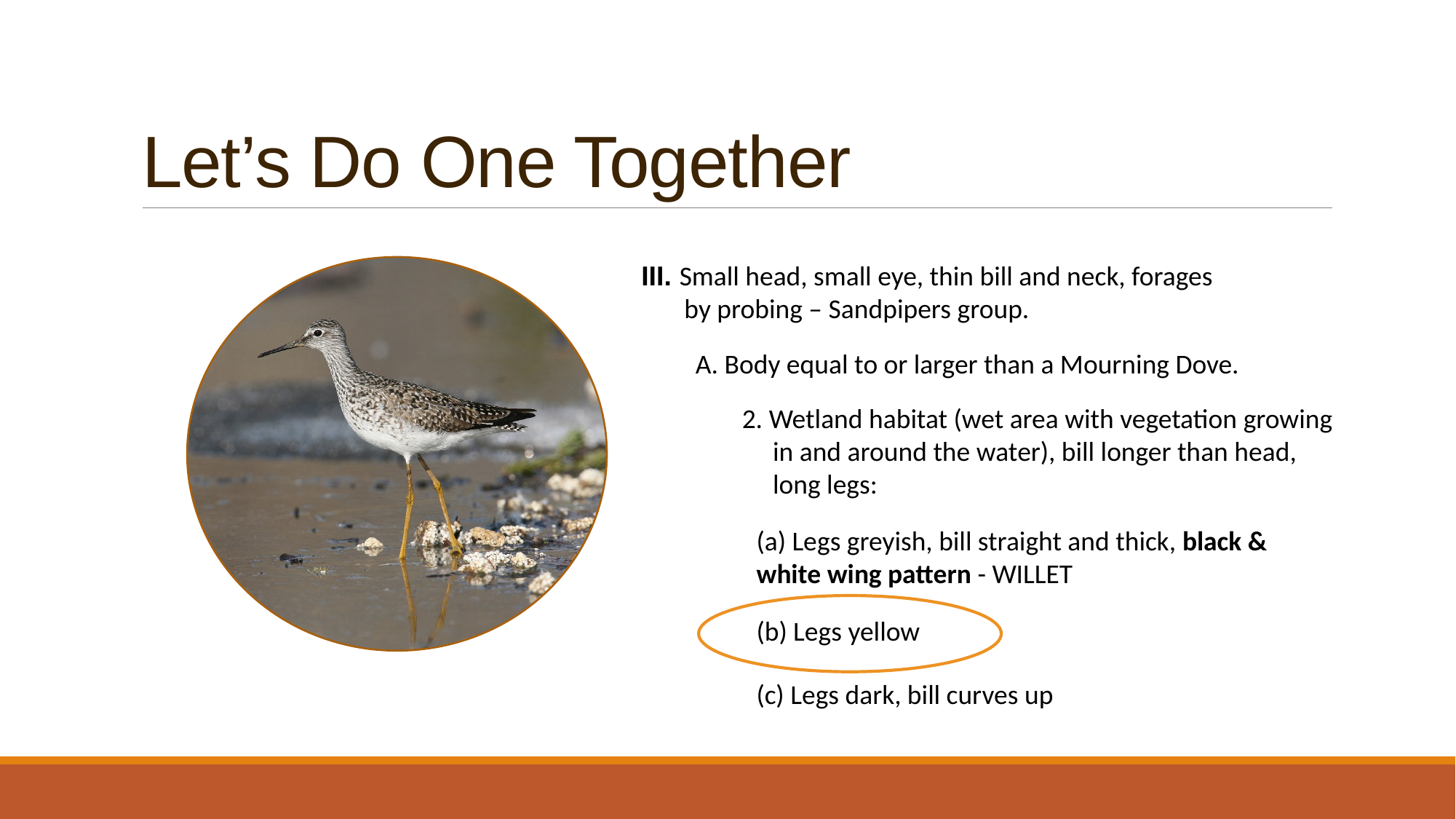

# Let’s Do One Together
III. Small head, small eye, thin bill and neck, forages
       by probing – Sandpipers group.

A. Body equal to or larger than a Mourning Dove.
2. Wetland habitat (wet area with vegetation growing
     in and around the water), bill longer than head,
     long legs:
(a) Legs greyish, bill straight and thick, black & white wing pattern - WILLET

(b) Legs yellow
(c) Legs dark, bill curves up